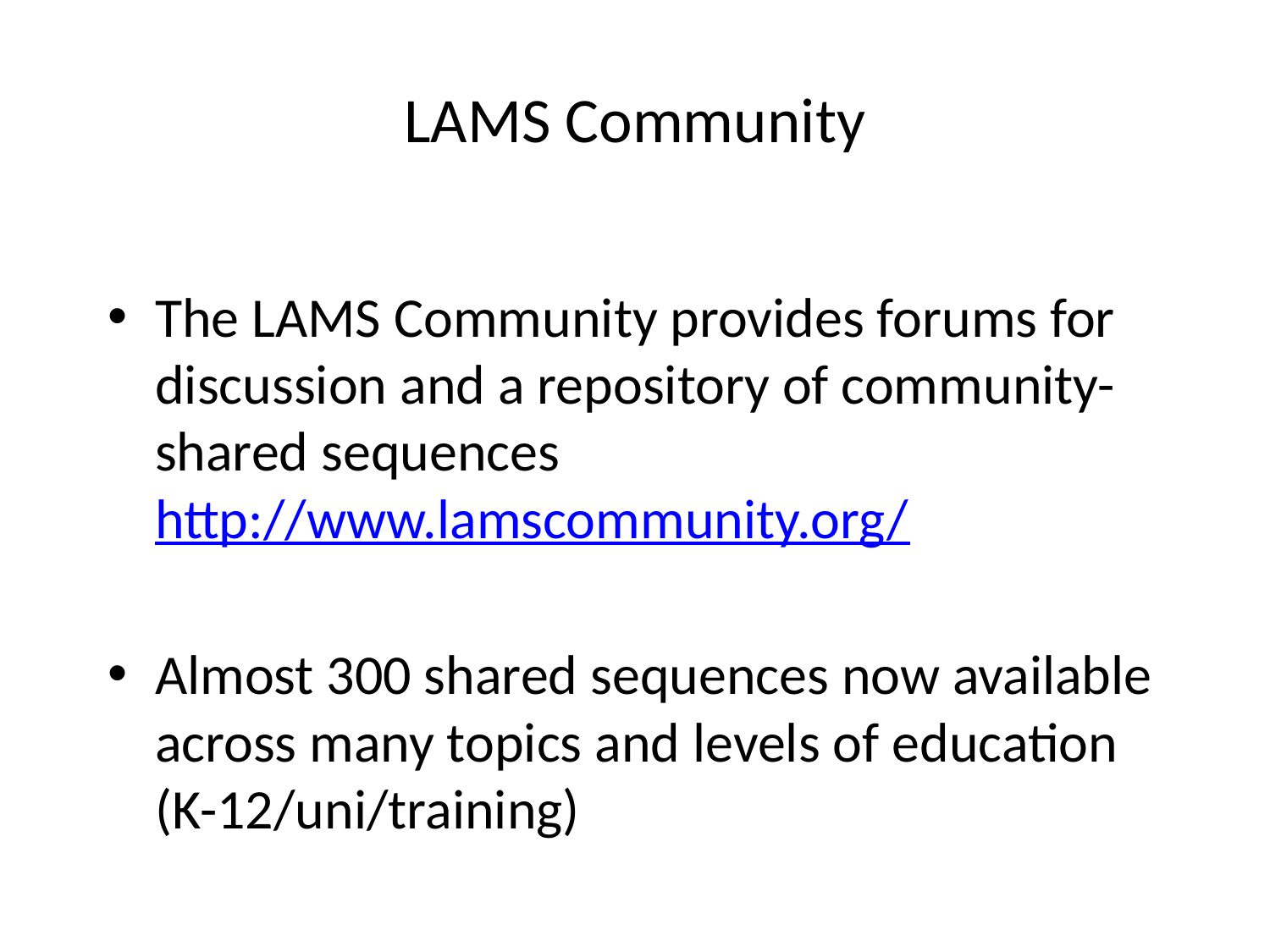

# LAMS Community
The LAMS Community provides forums for discussion and a repository of community-shared sequences
http://www.lamscommunity.org/

Almost 300 shared sequences now available across many topics and levels of education (K-12/uni/training)